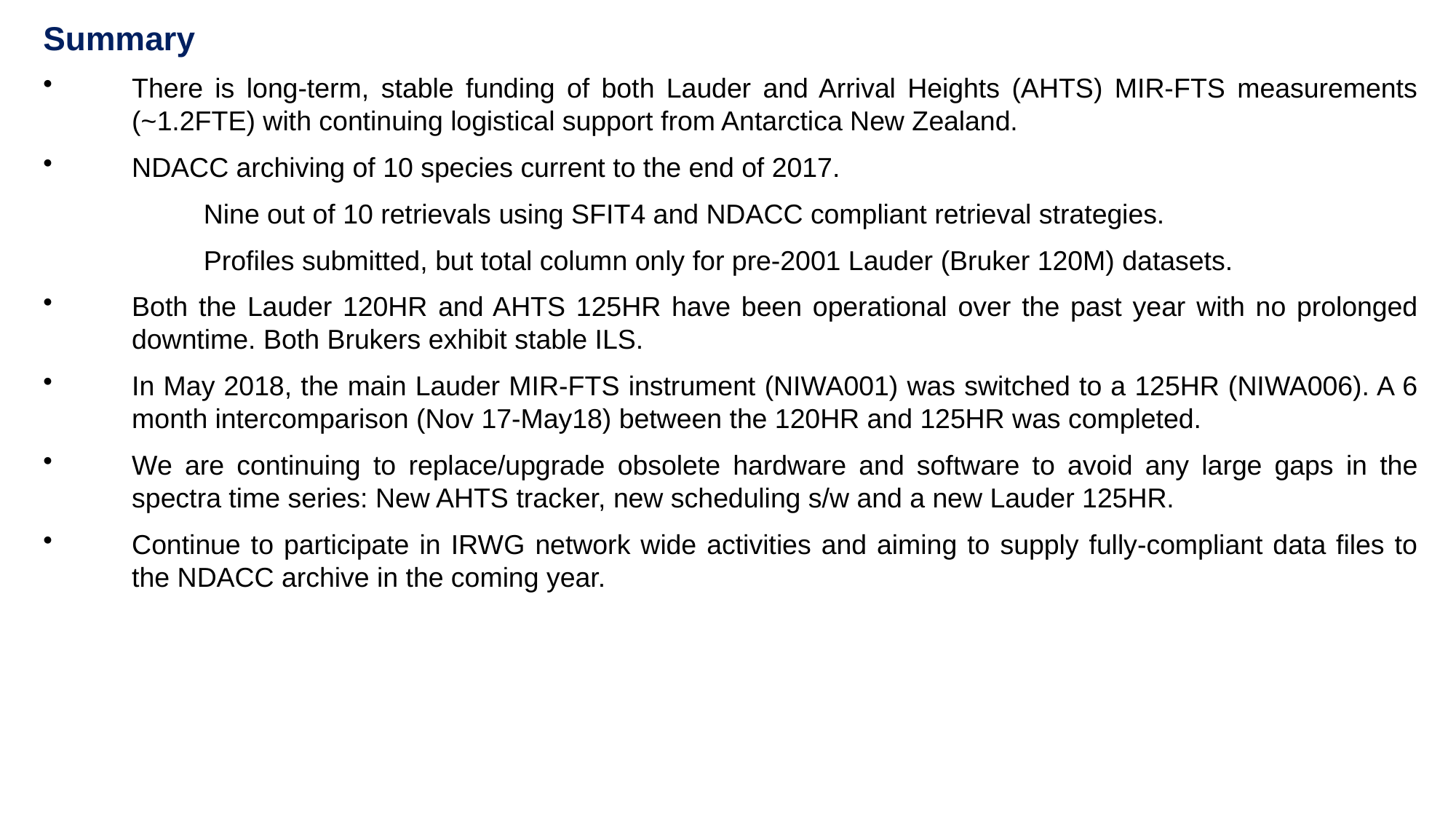

Summary
There is long-term, stable funding of both Lauder and Arrival Heights (AHTS) MIR-FTS measurements (~1.2FTE) with continuing logistical support from Antarctica New Zealand.
NDACC archiving of 10 species current to the end of 2017.
                     Nine out of 10 retrievals using SFIT4 and NDACC compliant retrieval strategies.
                     Profiles submitted, but total column only for pre-2001 Lauder (Bruker 120M) datasets.
Both the Lauder 120HR and AHTS 125HR have been operational over the past year with no prolonged downtime. Both Brukers exhibit stable ILS.
In May 2018, the main Lauder MIR-FTS instrument (NIWA001) was switched to a 125HR (NIWA006). A 6 month intercomparison (Nov 17-May18) between the 120HR and 125HR was completed.
We are continuing to replace/upgrade obsolete hardware and software to avoid any large gaps in the spectra time series: New AHTS tracker, new scheduling s/w and a new Lauder 125HR.
Continue to participate in IRWG network wide activities and aiming to supply fully-compliant data files to the NDACC archive in the coming year.